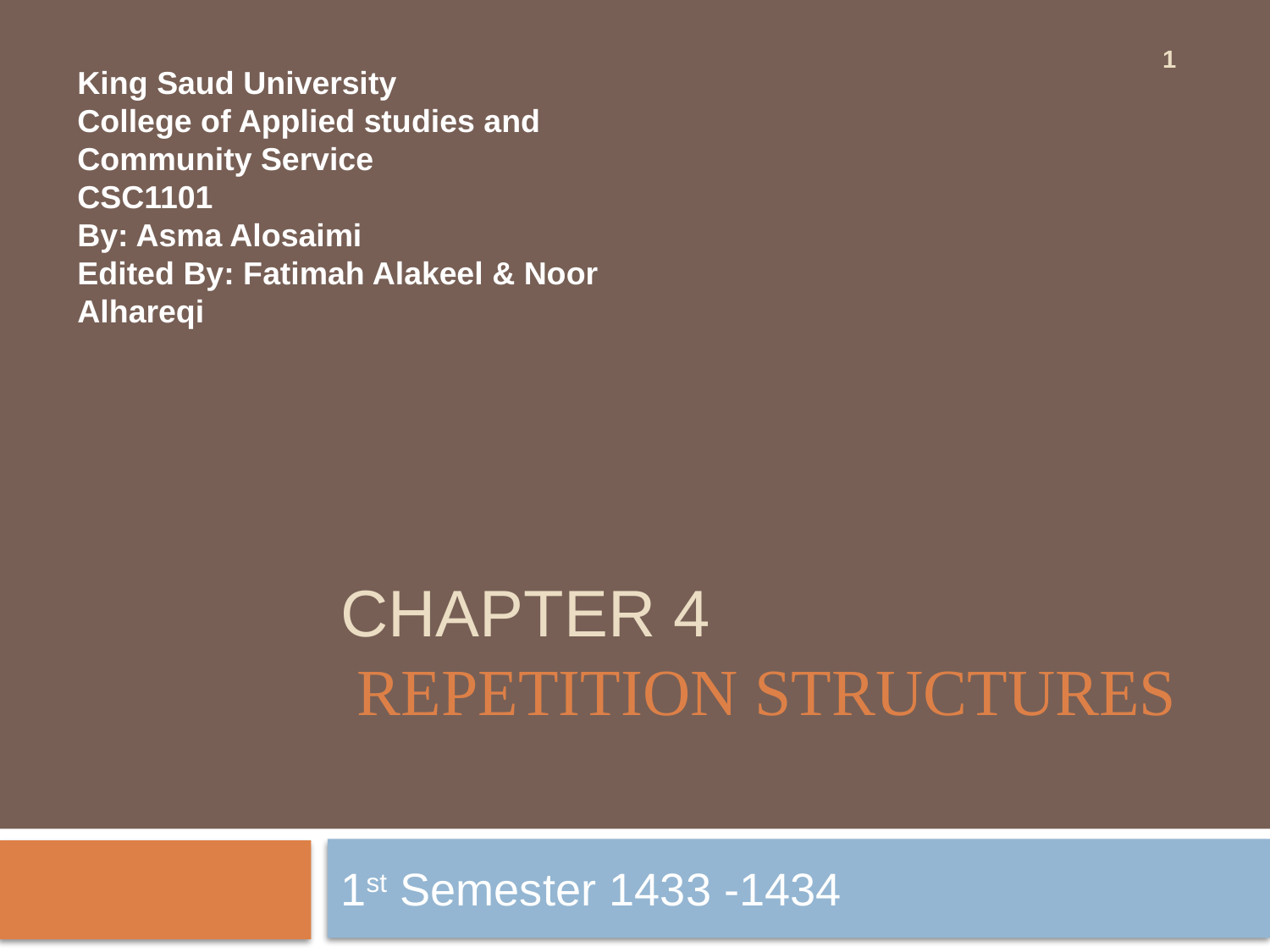

1
King Saud University
College of Applied studies and Community Service
CSC1101
By: Asma Alosaimi
Edited By: Fatimah Alakeel & Noor Alhareqi
# Chapter 4 Repetition Structures
1st Semester 1433 -1434